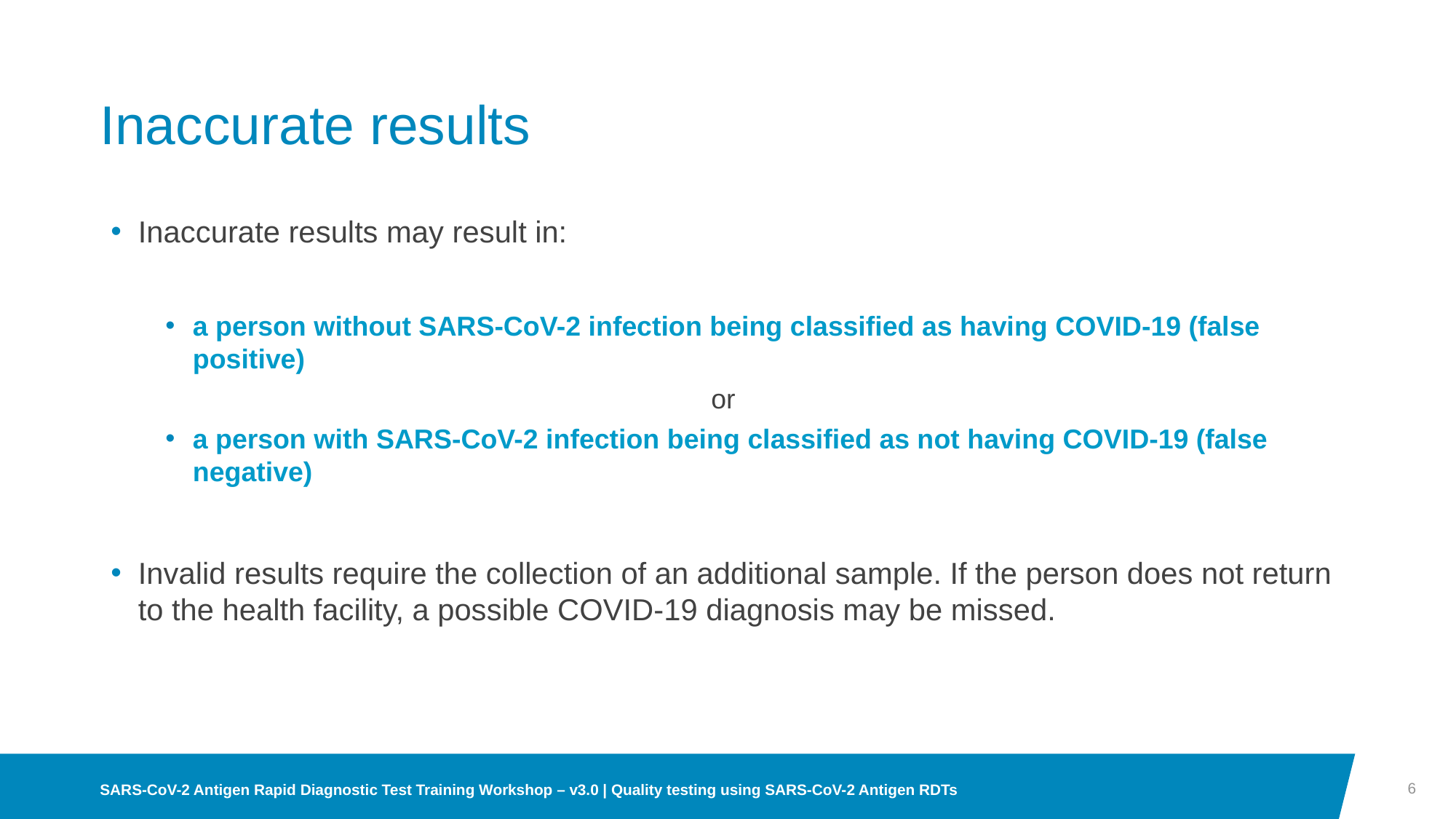

# Inaccurate results
Inaccurate results may result in:

a person without SARS-CoV-2 infection being classified as having COVID-19 (false positive)
					or
a person with SARS-CoV-2 infection being classified as not having COVID-19 (false negative)

Invalid results require the collection of an additional sample. If the person does not return to the health facility, a possible COVID-19 diagnosis may be missed.

6
SARS-CoV-2 Antigen Rapid Diagnostic Test Training Workshop – v3.0 | Quality testing using SARS-CoV-2 Antigen RDTs